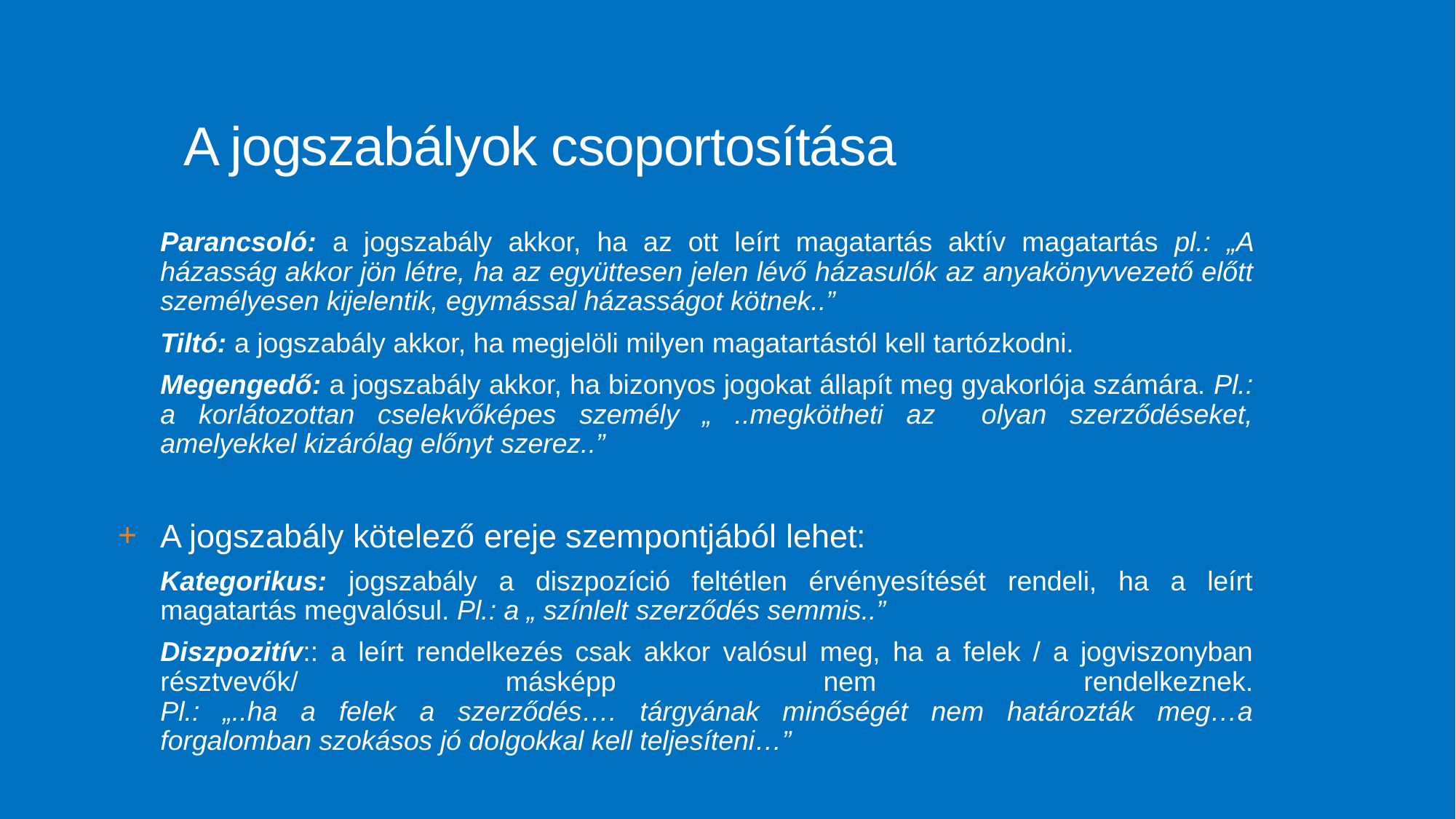

# A jogszabályok csoportosítása
Parancsoló: a jogszabály akkor, ha az ott leírt magatartás aktív magatartás pl.: „A házasság akkor jön létre, ha az együttesen jelen lévő házasulók az anyakönyvvezető előtt személyesen kijelentik, egymással házasságot kötnek..”
Tiltó: a jogszabály akkor, ha megjelöli milyen magatartástól kell tartózkodni.
Megengedő: a jogszabály akkor, ha bizonyos jogokat állapít meg gyakorlója számára. Pl.: a korlátozottan cselekvőképes személy „ ..megkötheti az  olyan szerződéseket, amelyekkel kizárólag előnyt szerez..”

A jogszabály kötelező ereje szempontjából lehet:
Kategorikus: jogszabály a diszpozíció feltétlen érvényesítését rendeli, ha a leírt magatartás megvalósul. Pl.: a „ színlelt szerződés semmis..”
Diszpozitív:: a leírt rendelkezés csak akkor valósul meg, ha a felek / a jogviszonyban résztvevők/ másképp nem rendelkeznek.
Pl.: „..ha a felek a szerződés…. tárgyának minőségét nem határozták meg…a forgalomban szokásos jó dolgokkal kell teljesíteni…”